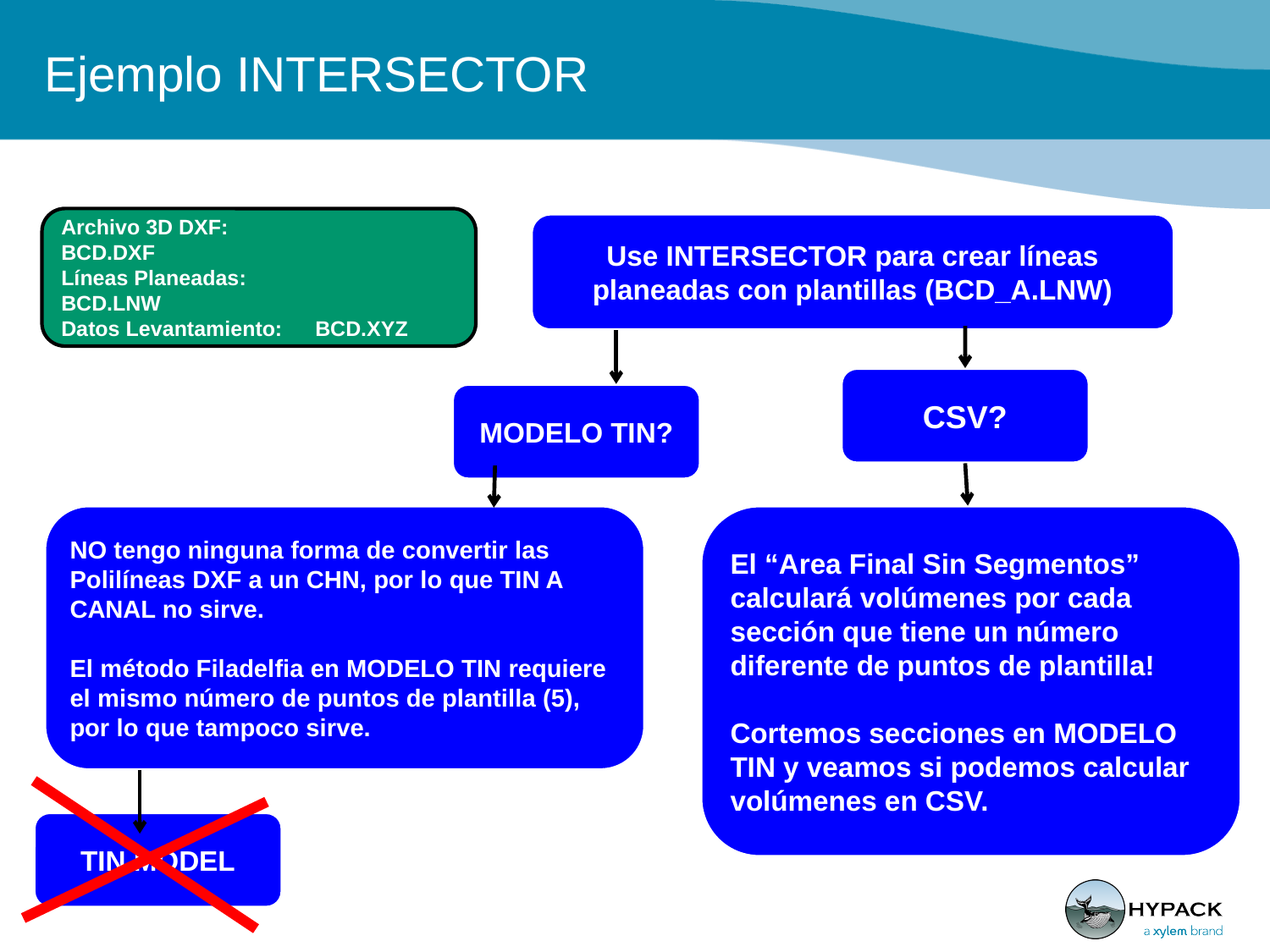

# Ejemplo INTERSECTOR
Archivo 3D DXF:		BCD.DXF
Líneas Planeadas:		BCD.LNW
Datos Levantamiento:	BCD.XYZ
Use INTERSECTOR para crear líneas planeadas con plantillas (BCD_A.LNW)
CSV?
MODELO TIN?
NO tengo ninguna forma de convertir las Polilíneas DXF a un CHN, por lo que TIN A CANAL no sirve.

El método Filadelfia en MODELO TIN requiere el mismo número de puntos de plantilla (5), por lo que tampoco sirve.
El “Area Final Sin Segmentos” calculará volúmenes por cada sección que tiene un número diferente de puntos de plantilla!

Cortemos secciones en MODELO TIN y veamos si podemos calcular volúmenes en CSV.
TIN MODEL